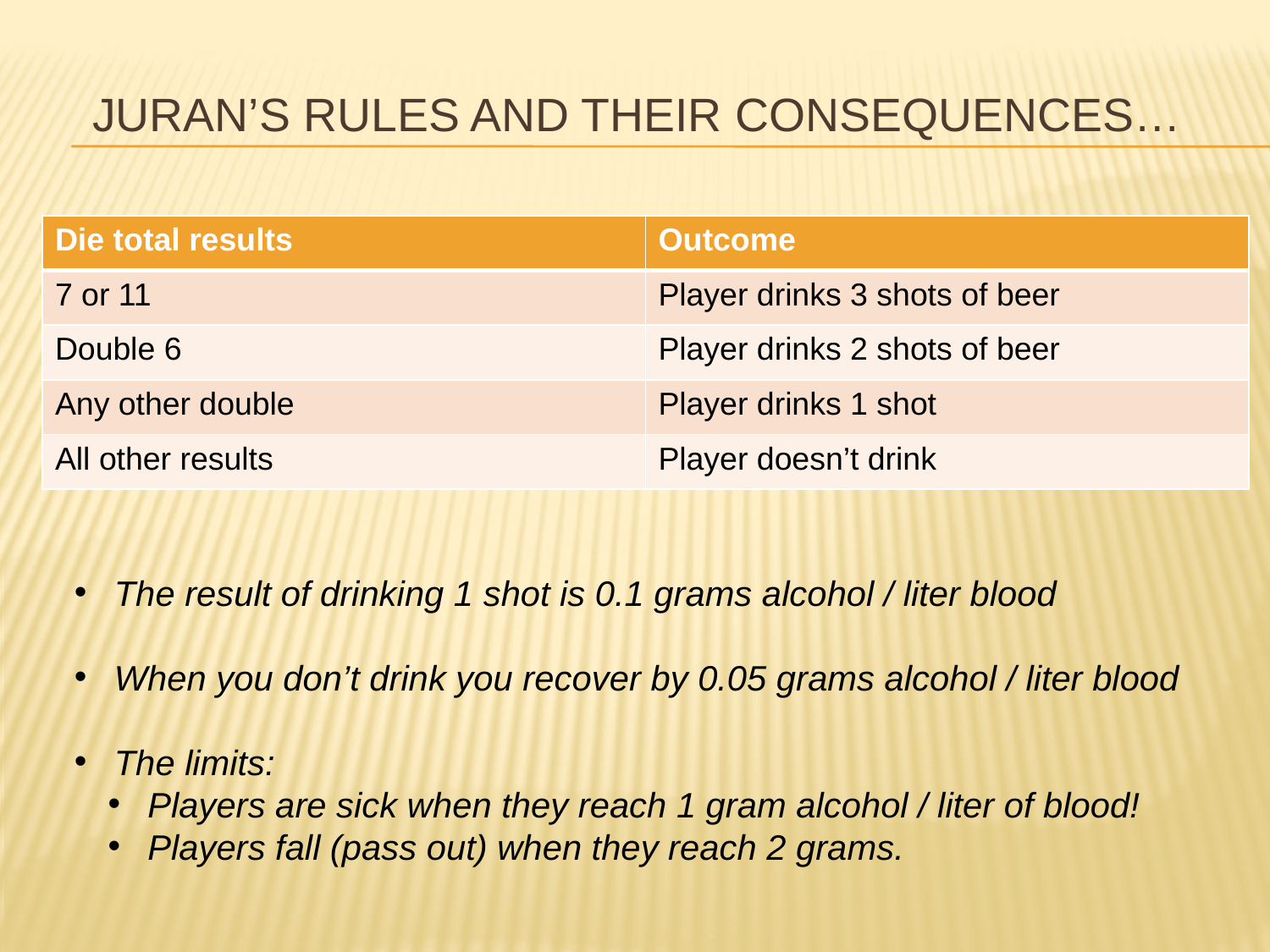

# Juran’s rules AND THEIR CONSEQUENCES…
| Die total results | Outcome |
| --- | --- |
| 7 or 11 | Player drinks 3 shots of beer |
| Double 6 | Player drinks 2 shots of beer |
| Any other double | Player drinks 1 shot |
| All other results | Player doesn’t drink |
 The result of drinking 1 shot is 0.1 grams alcohol / liter blood
 When you don’t drink you recover by 0.05 grams alcohol / liter blood
 The limits:
 Players are sick when they reach 1 gram alcohol / liter of blood!
 Players fall (pass out) when they reach 2 grams.